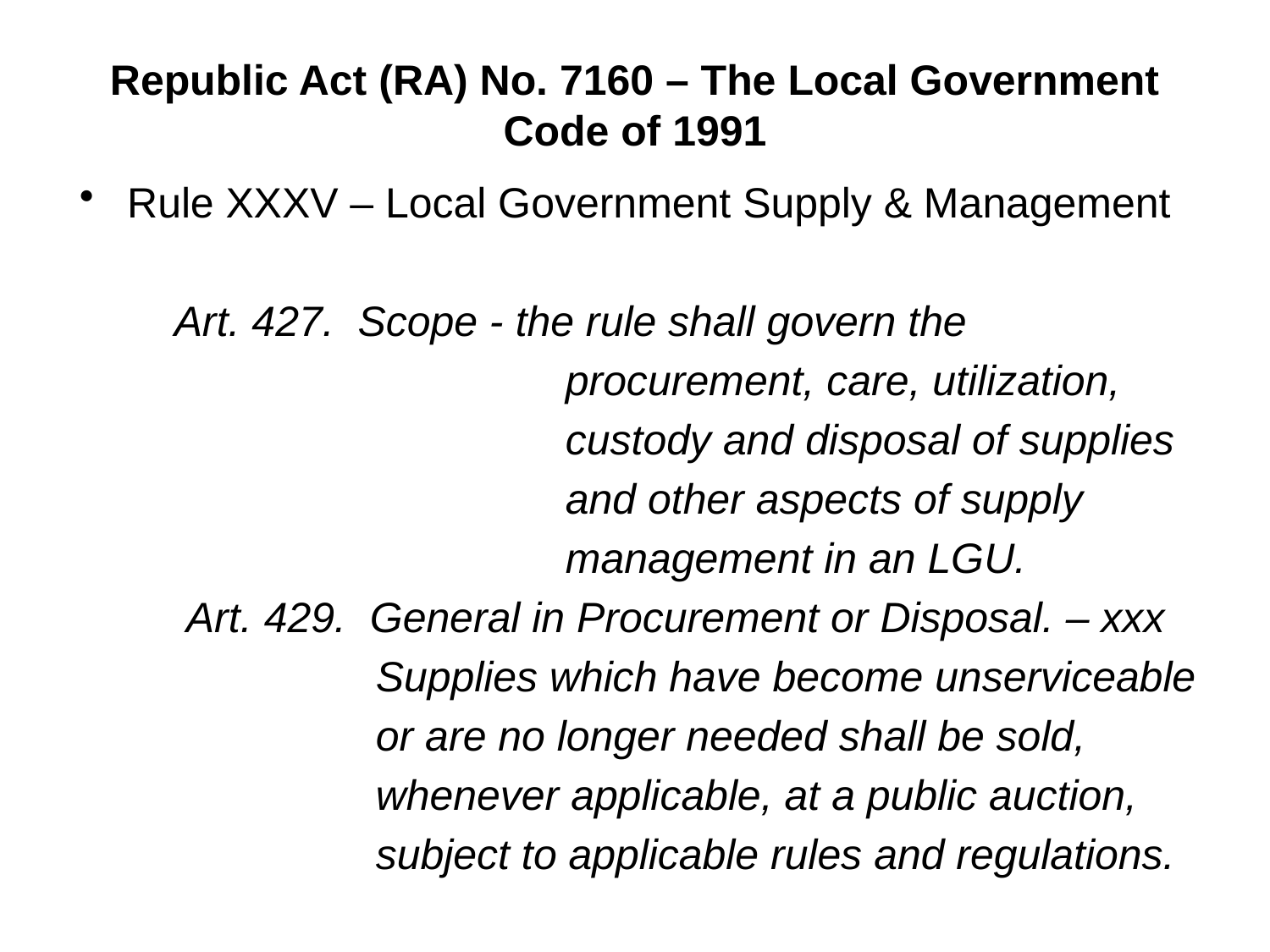

# Republic Act (RA) No. 7160 – The Local Government Code of 1991
Rule XXXV – Local Government Supply & Management

        Art. 427.  Scope - the rule shall govern the
                                         procurement, care, utilization,
                                         custody and disposal of supplies
                                         and other aspects of supply
                                         management in an LGU.
         Art. 429.  General in Procurement or Disposal. – xxx
                         Supplies which have become unserviceable
                         or are no longer needed shall be sold,
                         whenever applicable, at a public auction,
                         subject to applicable rules and regulations.